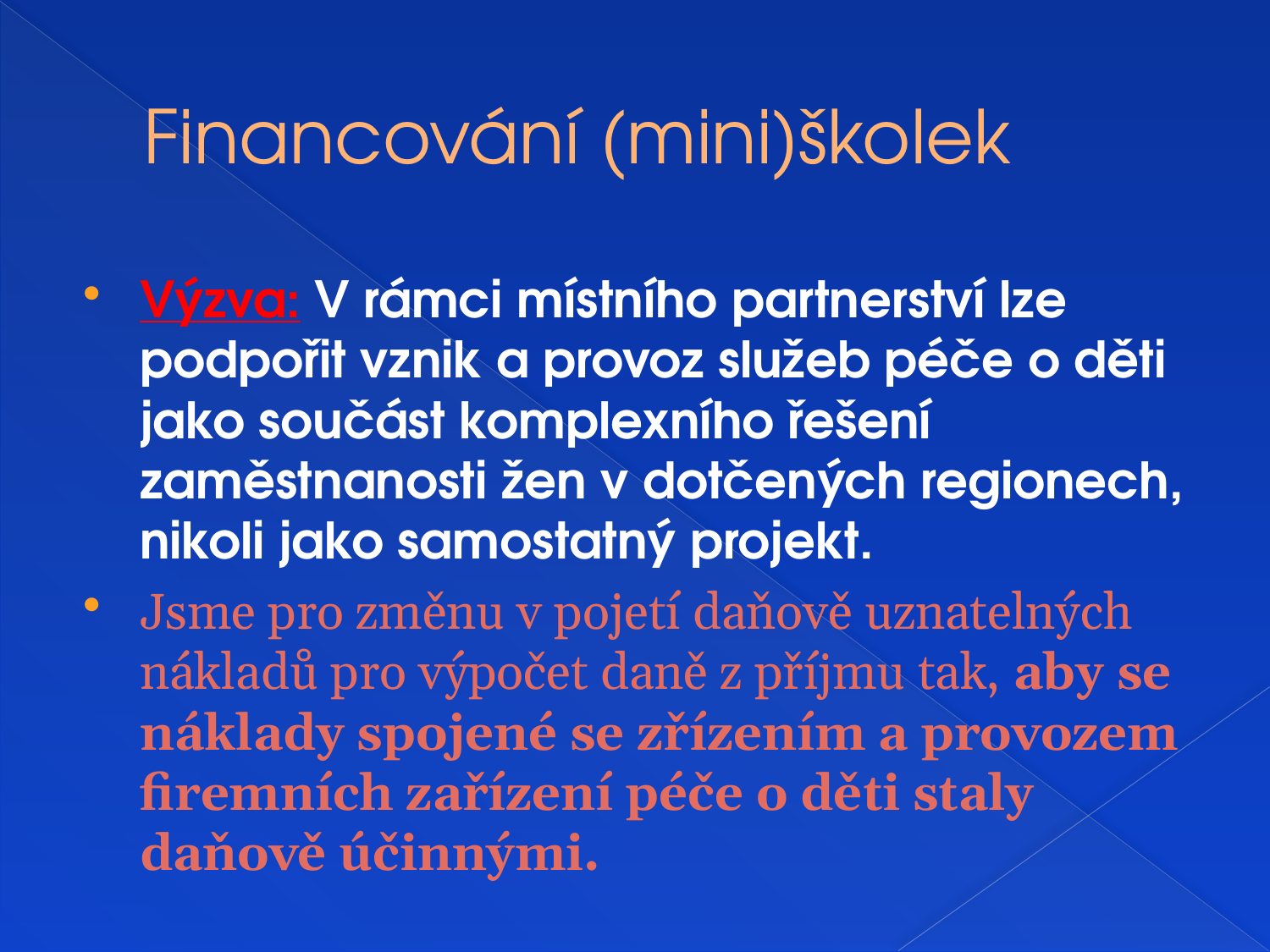

# Financování (mini)školek
Výzva: V rámci místního partnerství lze podpořit vznik a provoz služeb péče o děti jako součást komplexního řešení zaměstnanosti žen v dotčených regionech, nikoli jako samostatný projekt.
Jsme pro změnu v pojetí daňově uznatelných nákladů pro výpočet daně z příjmu tak, aby se náklady spojené se zřízením a provozem firemních zařízení péče o děti staly daňově účinnými.